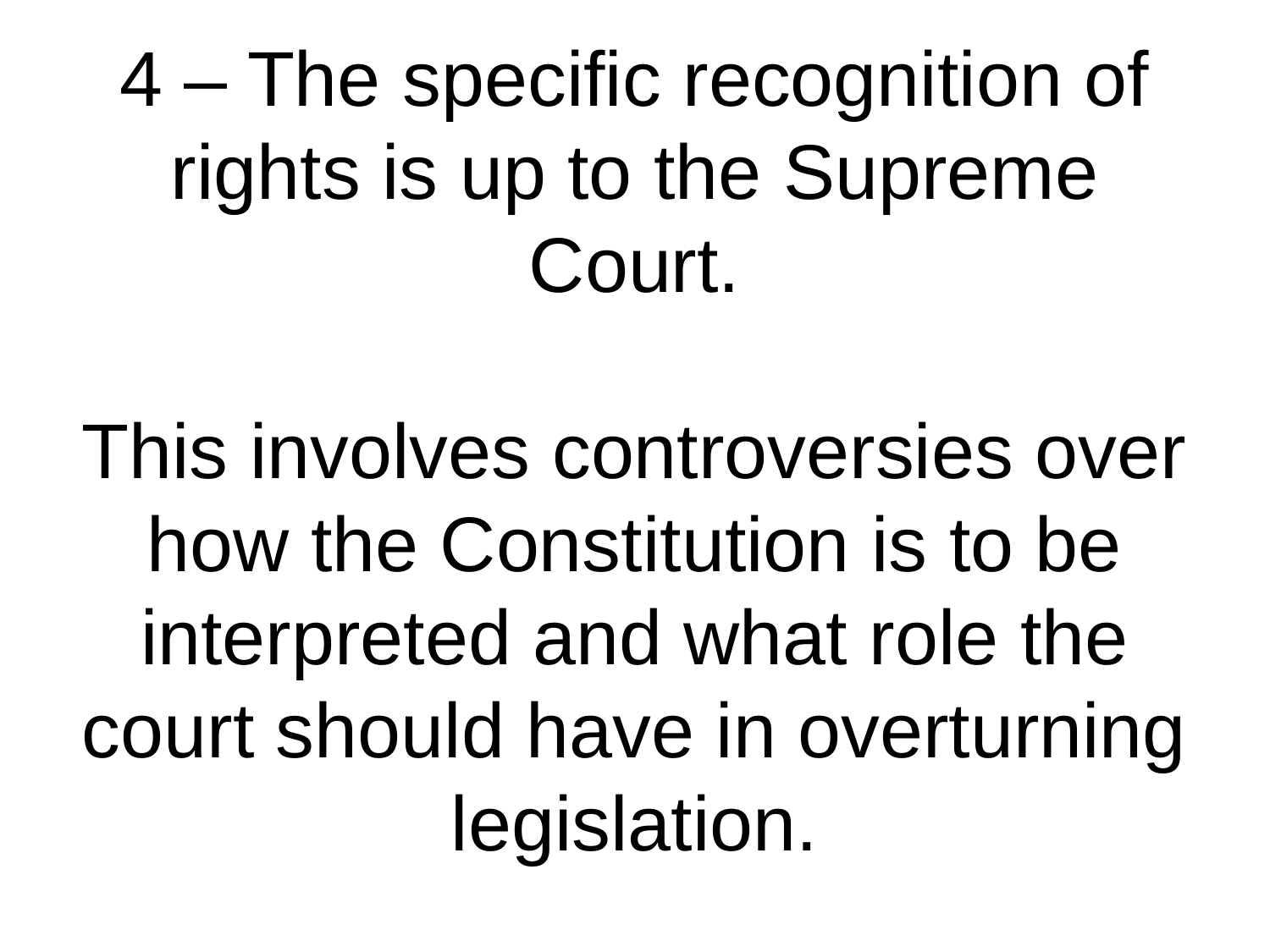

# 4 – The specific recognition of rights is up to the Supreme Court. This involves controversies over how the Constitution is to be interpreted and what role the court should have in overturning legislation.